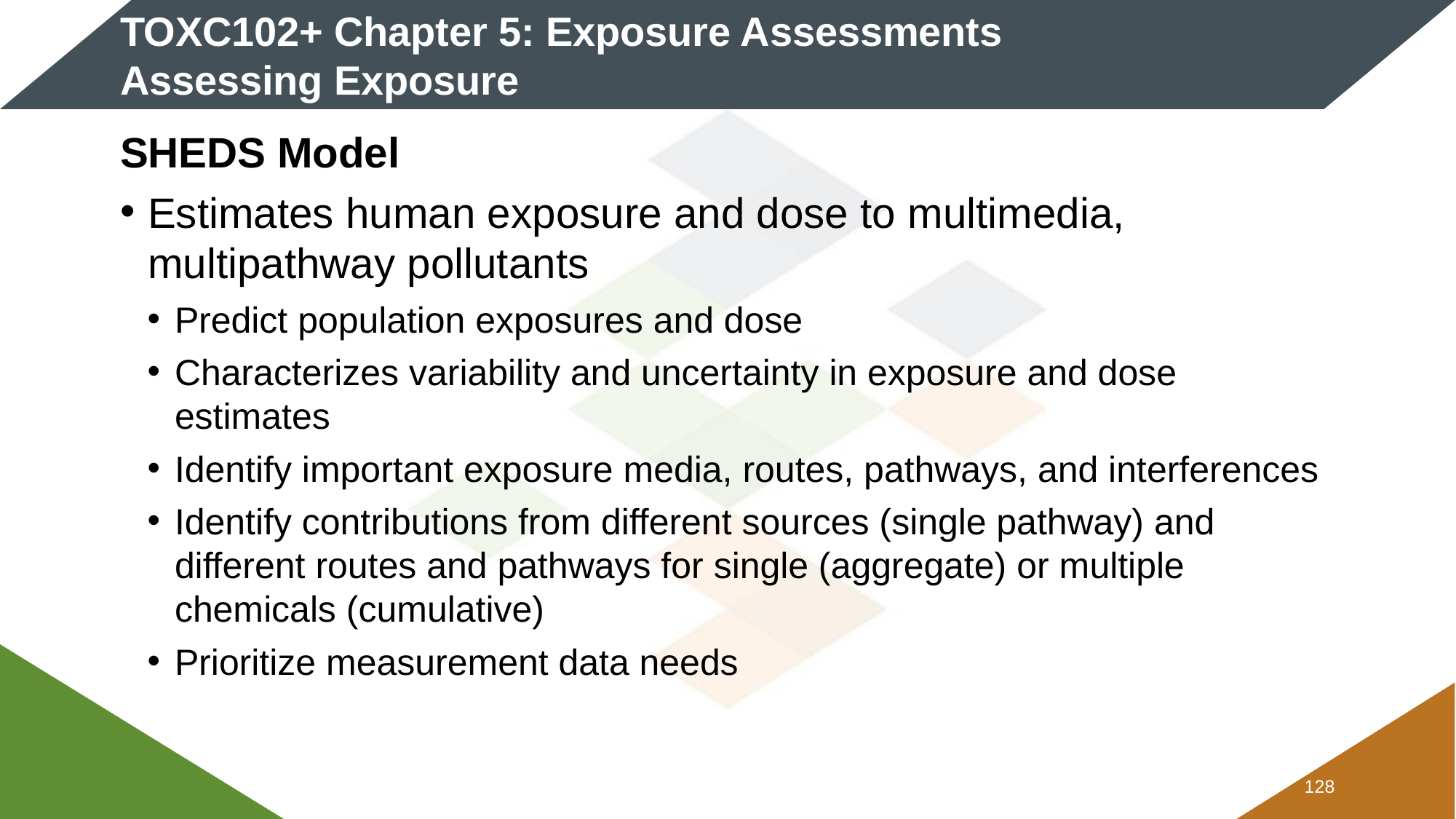

# TOXC102+ Chapter 5: Exposure Assessments Assessing Exposure
SHEDS Model
Estimates human exposure and dose to multimedia, multipathway pollutants
Predict population exposures and dose
Characterizes variability and uncertainty in exposure and dose estimates
Identify important exposure media, routes, pathways, and interferences
Identify contributions from different sources (single pathway) and different routes and pathways for single (aggregate) or multiple chemicals (cumulative)
Prioritize measurement data needs
128